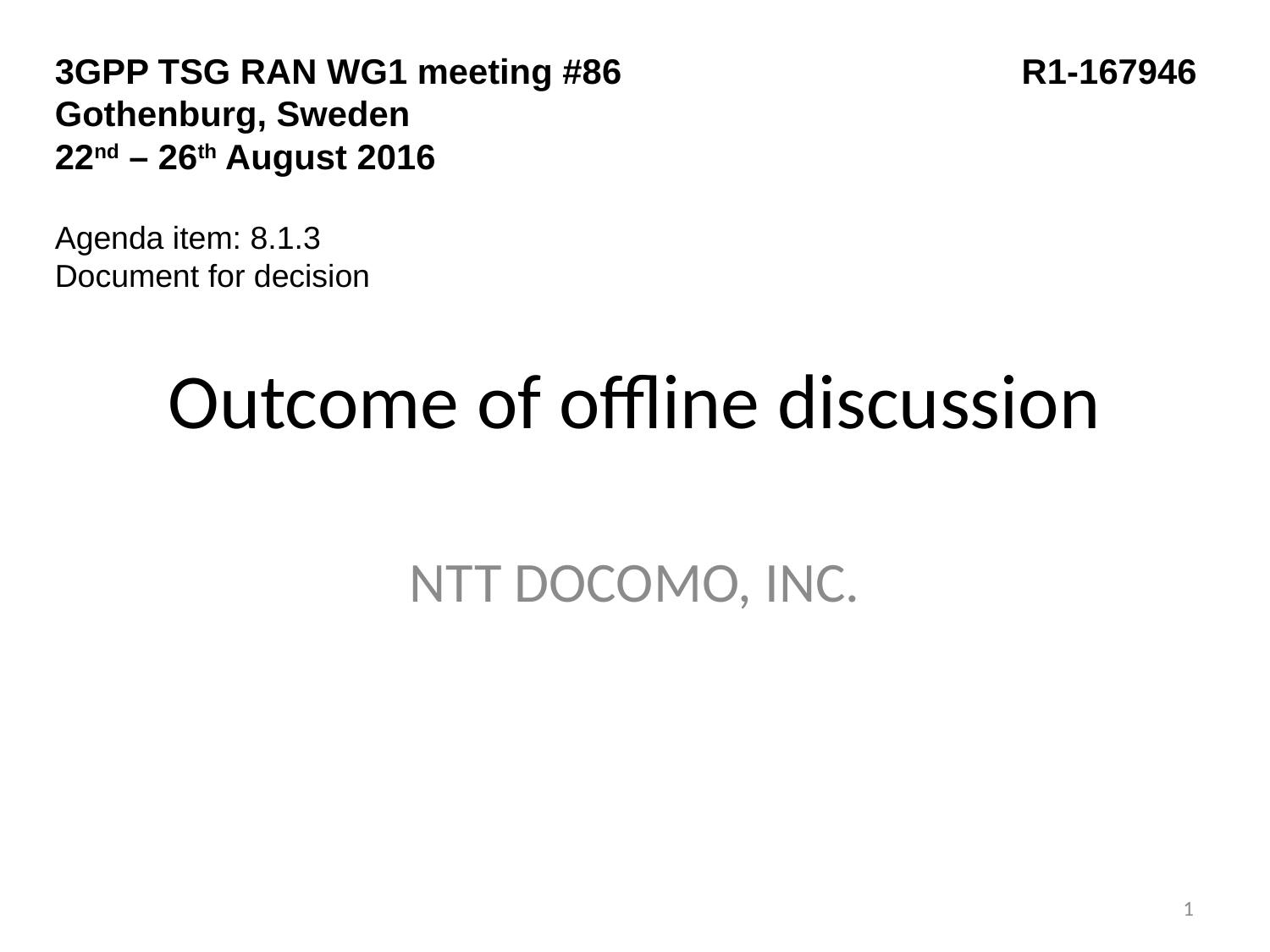

3GPP TSG RAN WG1 meeting #86			        R1-167946
Gothenburg, Sweden
22nd – 26th August 2016
Agenda item: 8.1.3
Document for decision
# Outcome of offline discussion
NTT DOCOMO, INC.
1